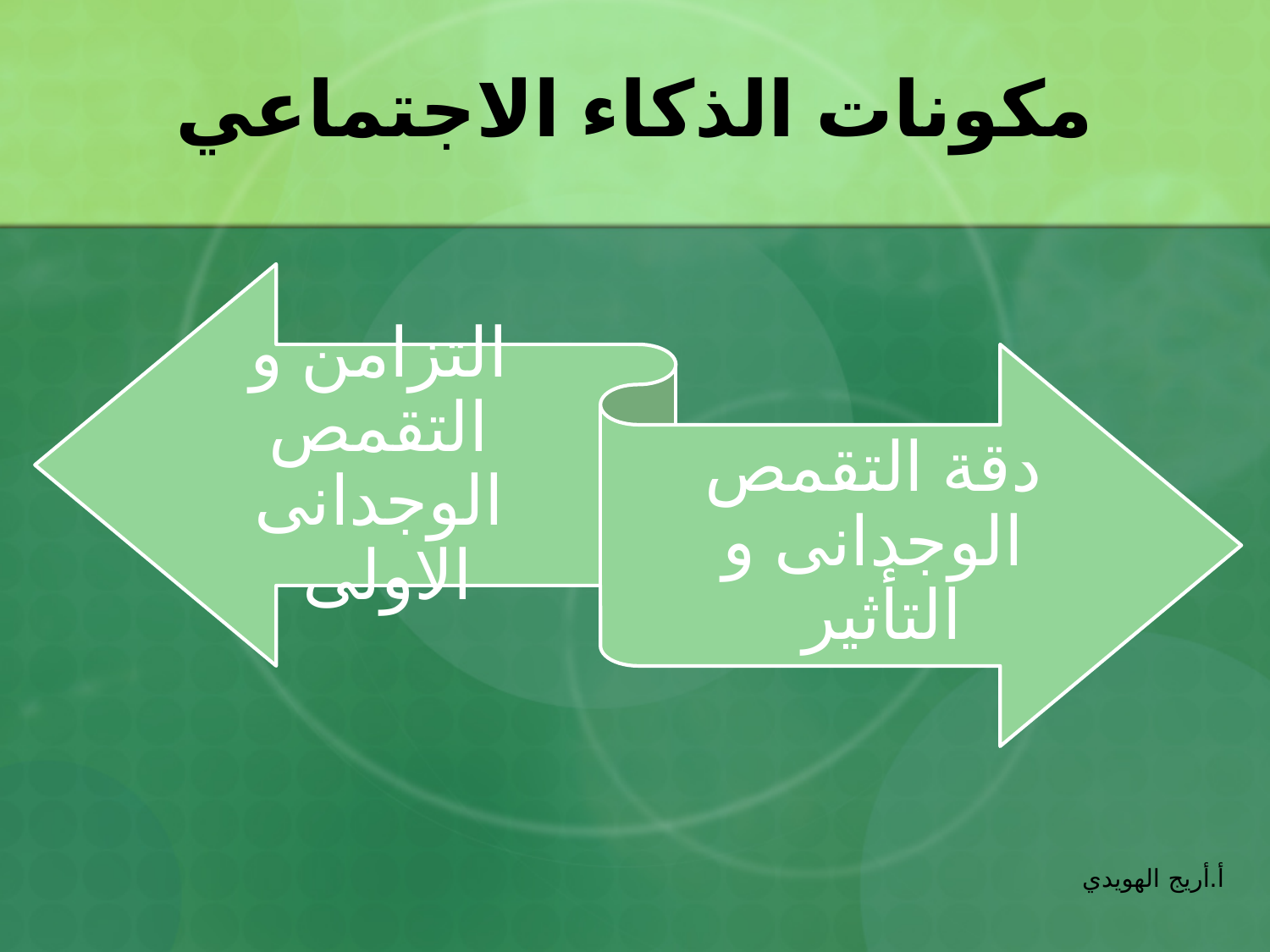

# مكونات الذكاء الاجتماعي
التزامن و التقمص الوجدانى الاولى
دقة التقمص الوجدانى و التأثير
أ.أريج الهويدي